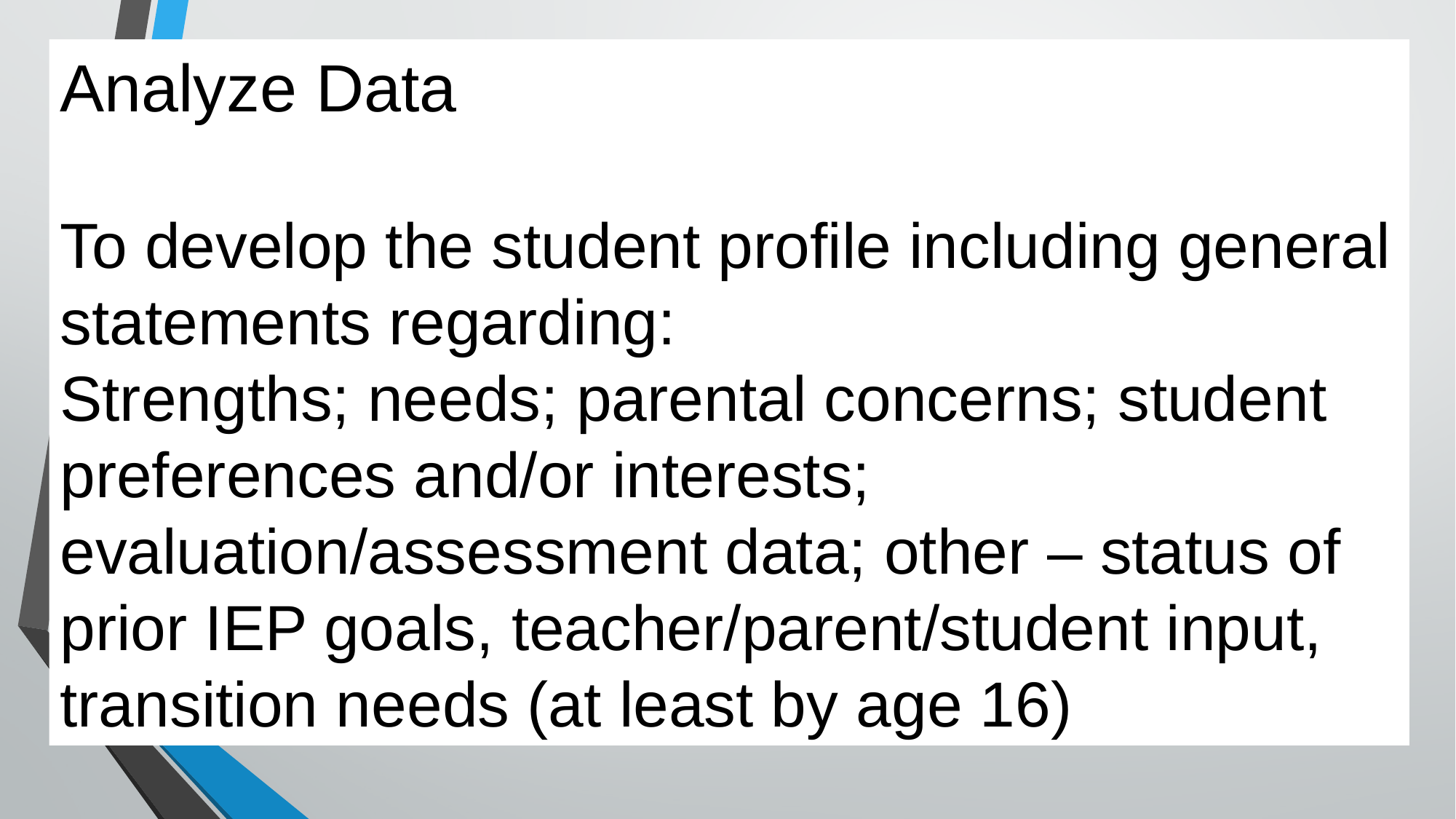

Analyze Data

To develop the student profile including general statements regarding:
Strengths; needs; parental concerns; student preferences and/or interests; evaluation/assessment data; other – status of prior IEP goals, teacher/parent/student input, transition needs (at least by age 16)